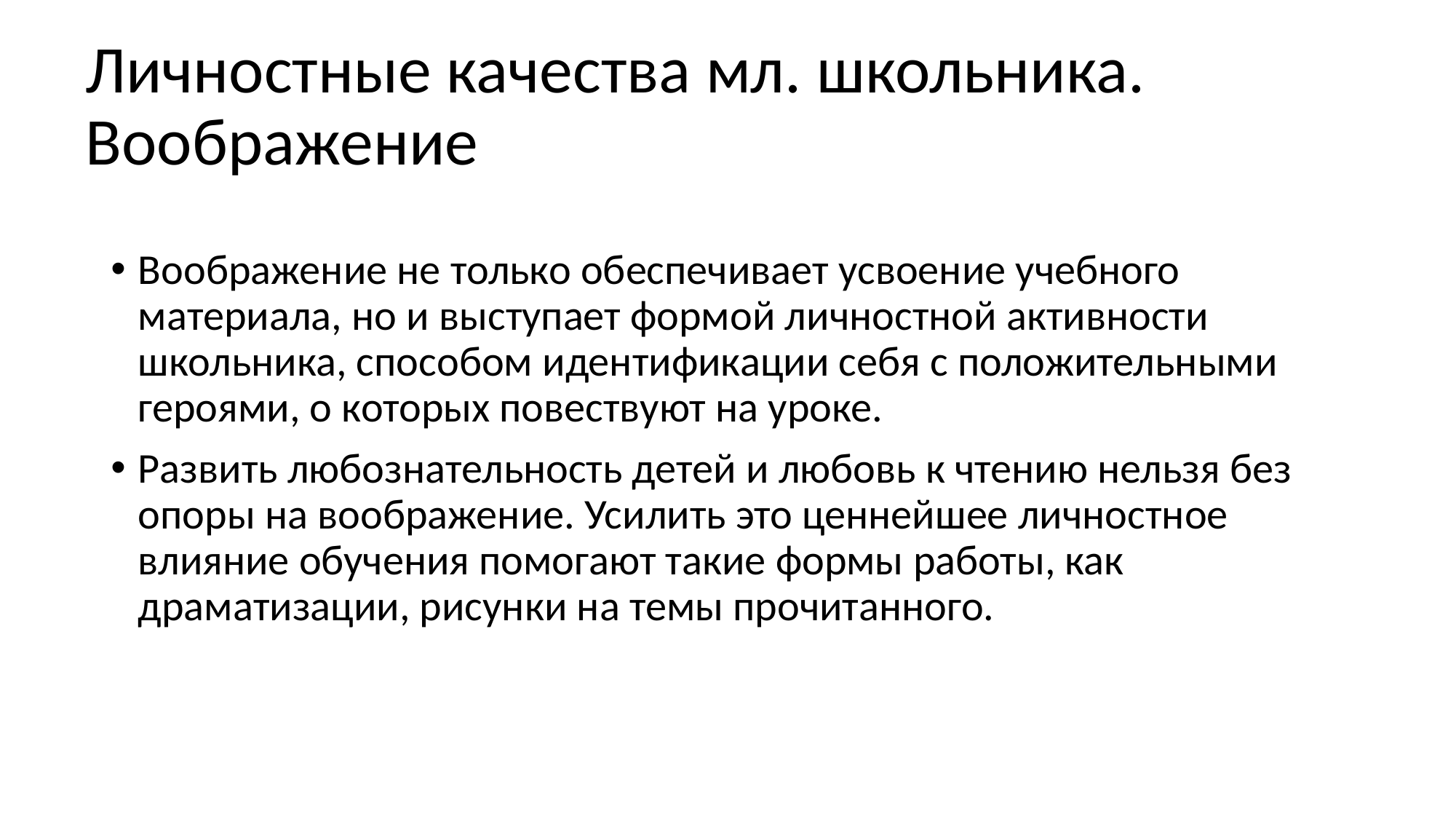

# Личностные качества мл. школьника. Воображение
Воображение не только обеспечивает усвоение учебного материала, но и выступает формой личностной активности школьника, способом идентификации себя с положительными героями, о которых повествуют на уроке.
Развить любознательность детей и любовь к чтению нельзя без опоры на воображение. Усилить это ценнейшее личностное влияние обучения помогают такие формы работы, как драматизации, рисунки на темы прочитанного.